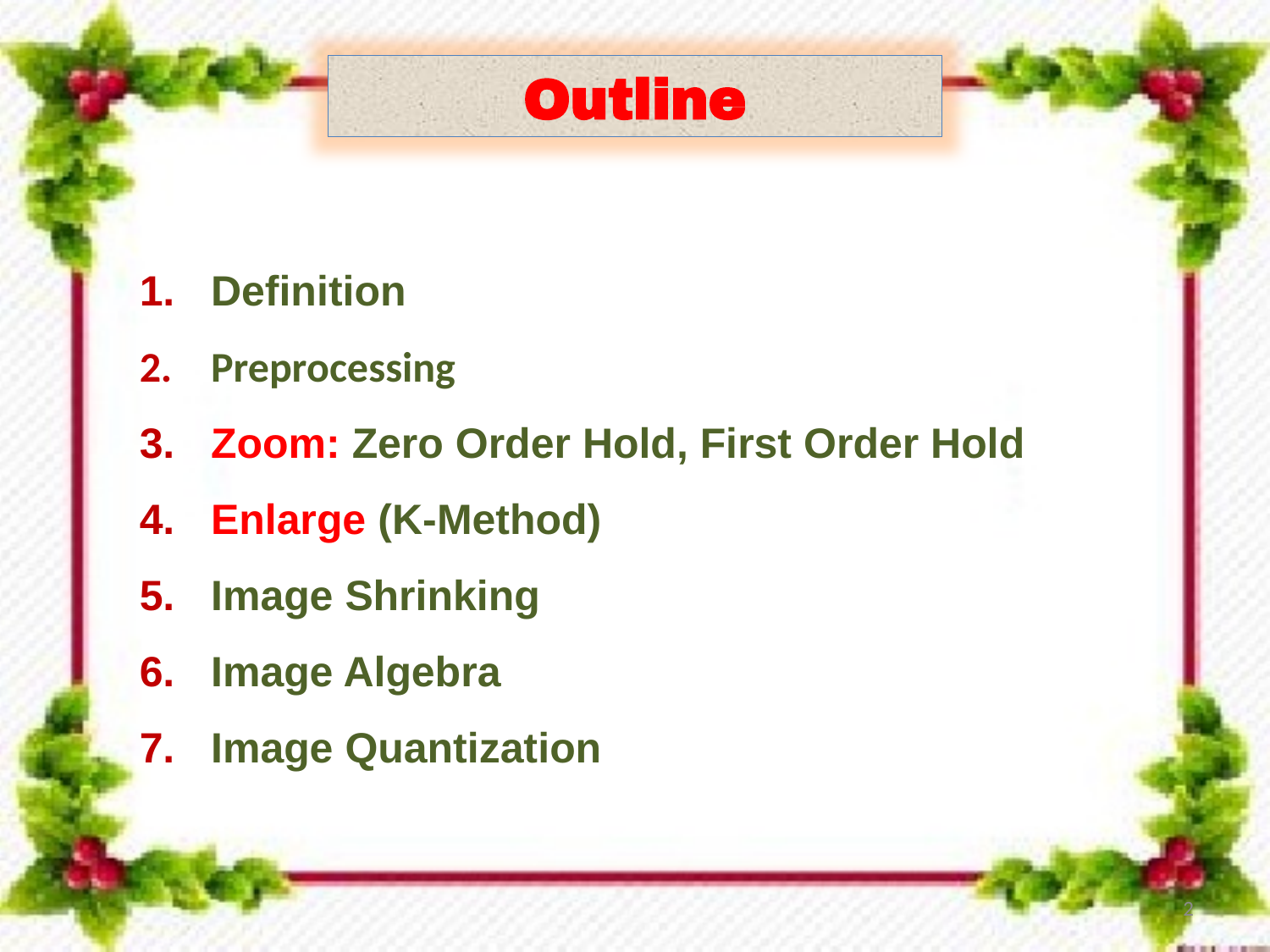

Outline
Definition
Preprocessing
Zoom: Zero Order Hold, First Order Hold
Enlarge (K-Method)
Image Shrinking
Image Algebra
Image Quantization
2